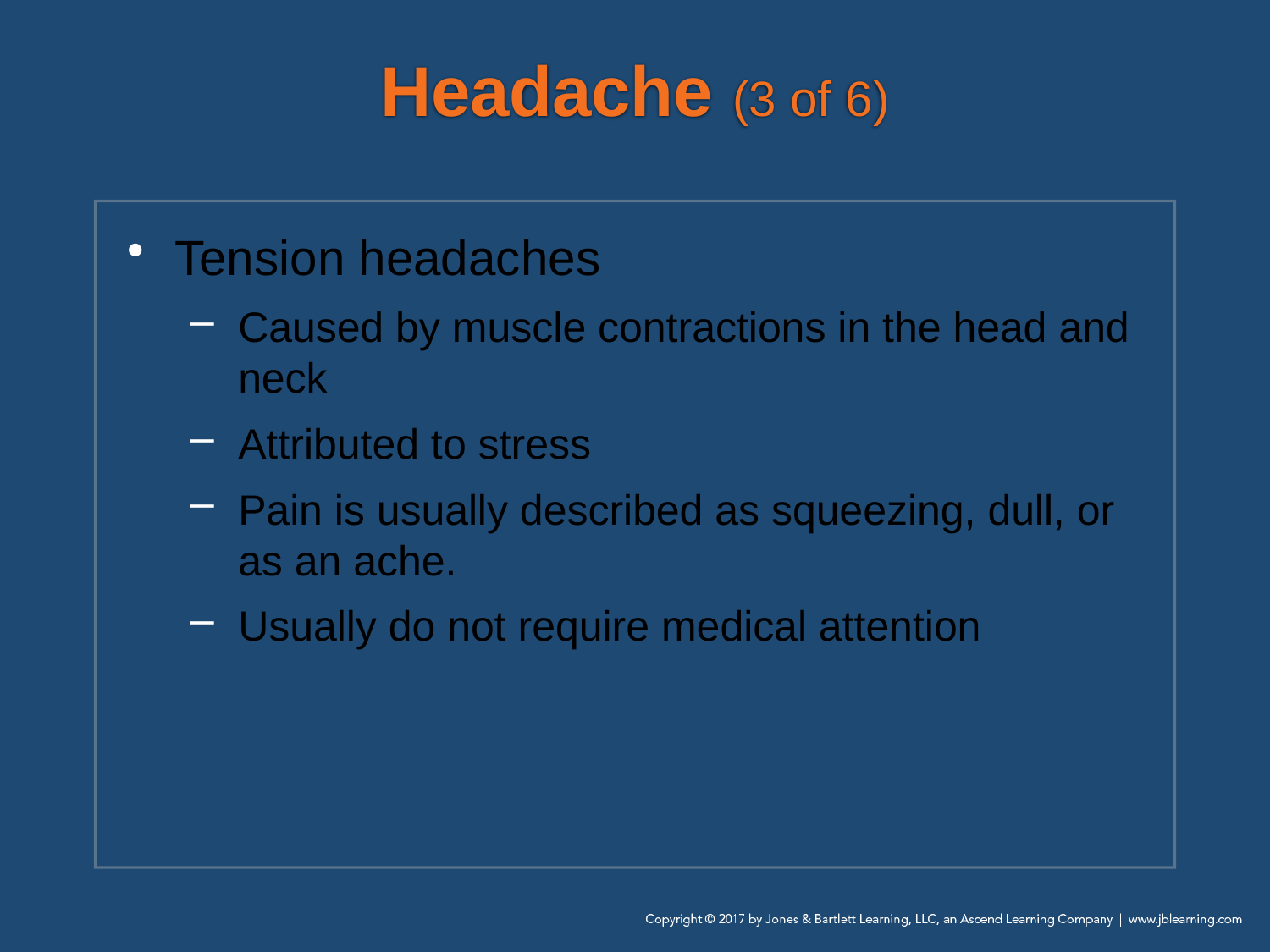

# Headache (3 of 6)
Tension headaches
Caused by muscle contractions in the head and neck
Attributed to stress
Pain is usually described as squeezing, dull, or as an ache.
Usually do not require medical attention